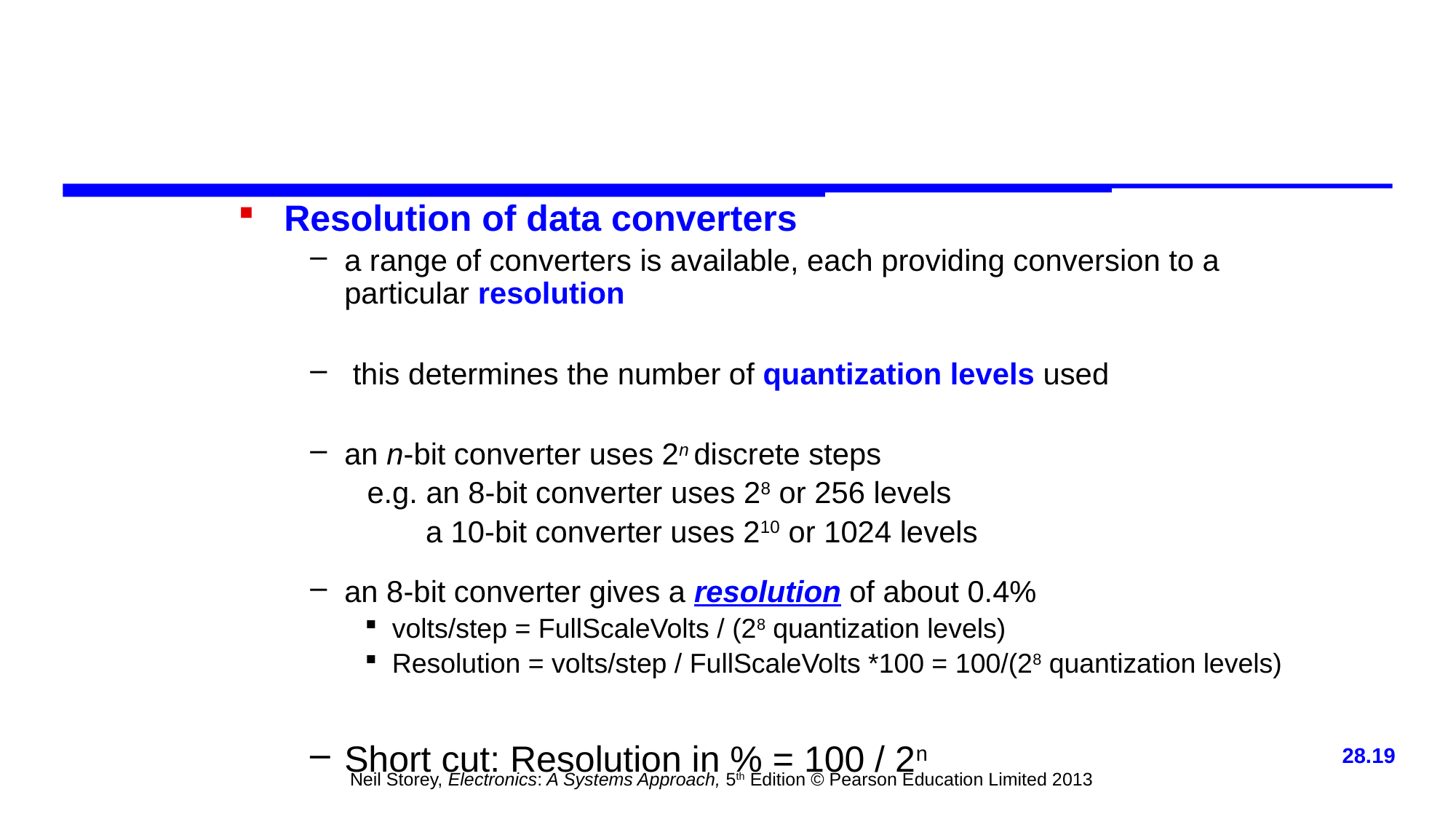

Resolution of data converters
a range of converters is available, each providing conversion to a particular resolution

 this determines the number of quantization levels used

an n-bit converter uses 2n discrete steps
e.g. an 8-bit converter uses 28 or 256 levels
       a 10-bit converter uses 210 or 1024 levels

an 8-bit converter gives a resolution of about 0.4%
volts/step = FullScaleVolts / (28 quantization levels)
Resolution = volts/step / FullScaleVolts *100 = 100/(28 quantization levels)

Short cut: Resolution in % = 100 / 2n